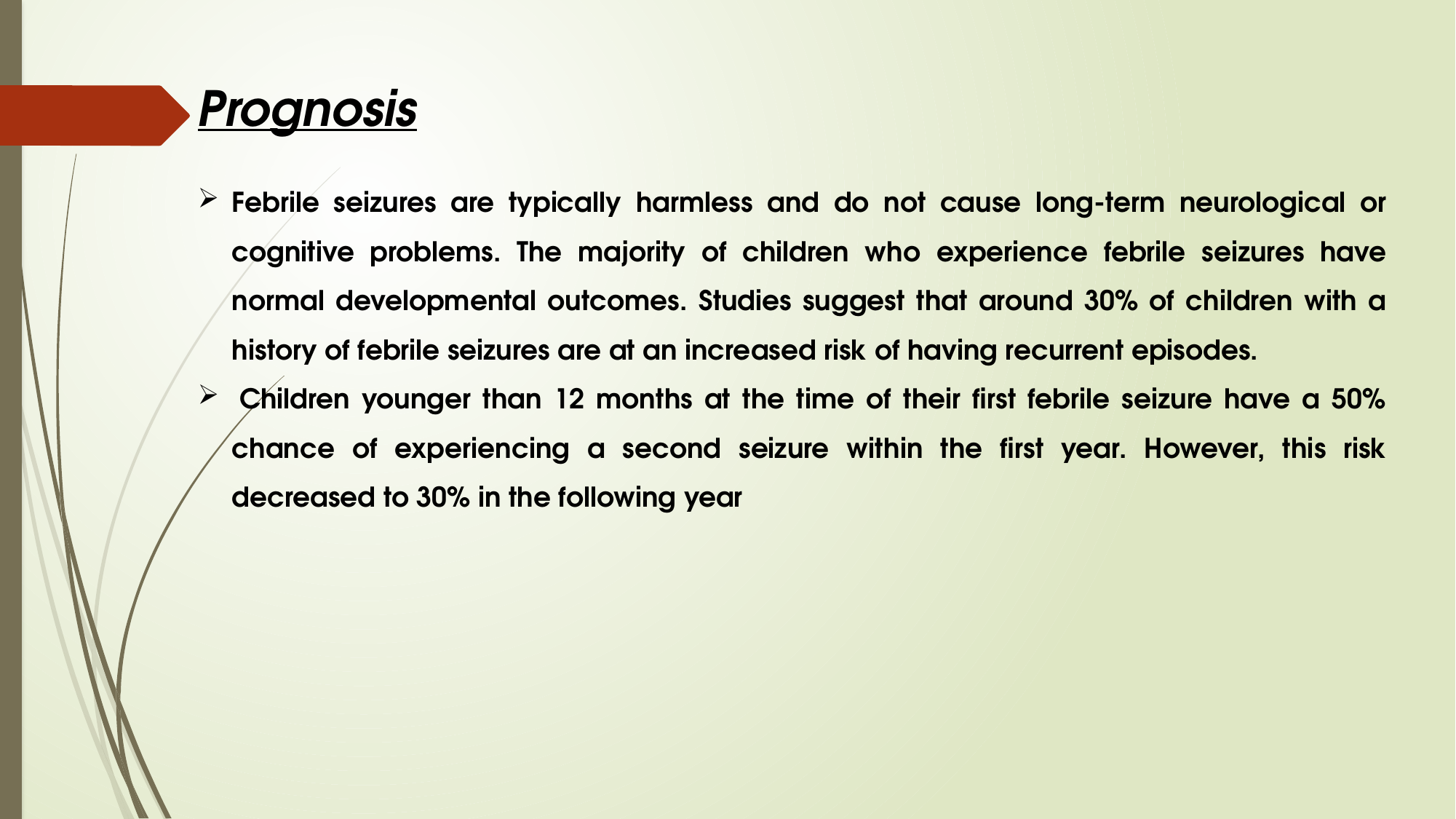

Prognosis

Febrile seizures are typically harmless and do not cause long-term neurological or cognitive problems. The majority of children who experience febrile seizures have normal developmental outcomes. Studies suggest that around 30% of children with a history of febrile seizures are at an increased risk of having recurrent episodes.
 Children younger than 12 months at the time of their first febrile seizure have a 50% chance of experiencing a second seizure within the first year. However, this risk decreased to 30% in the following year
#